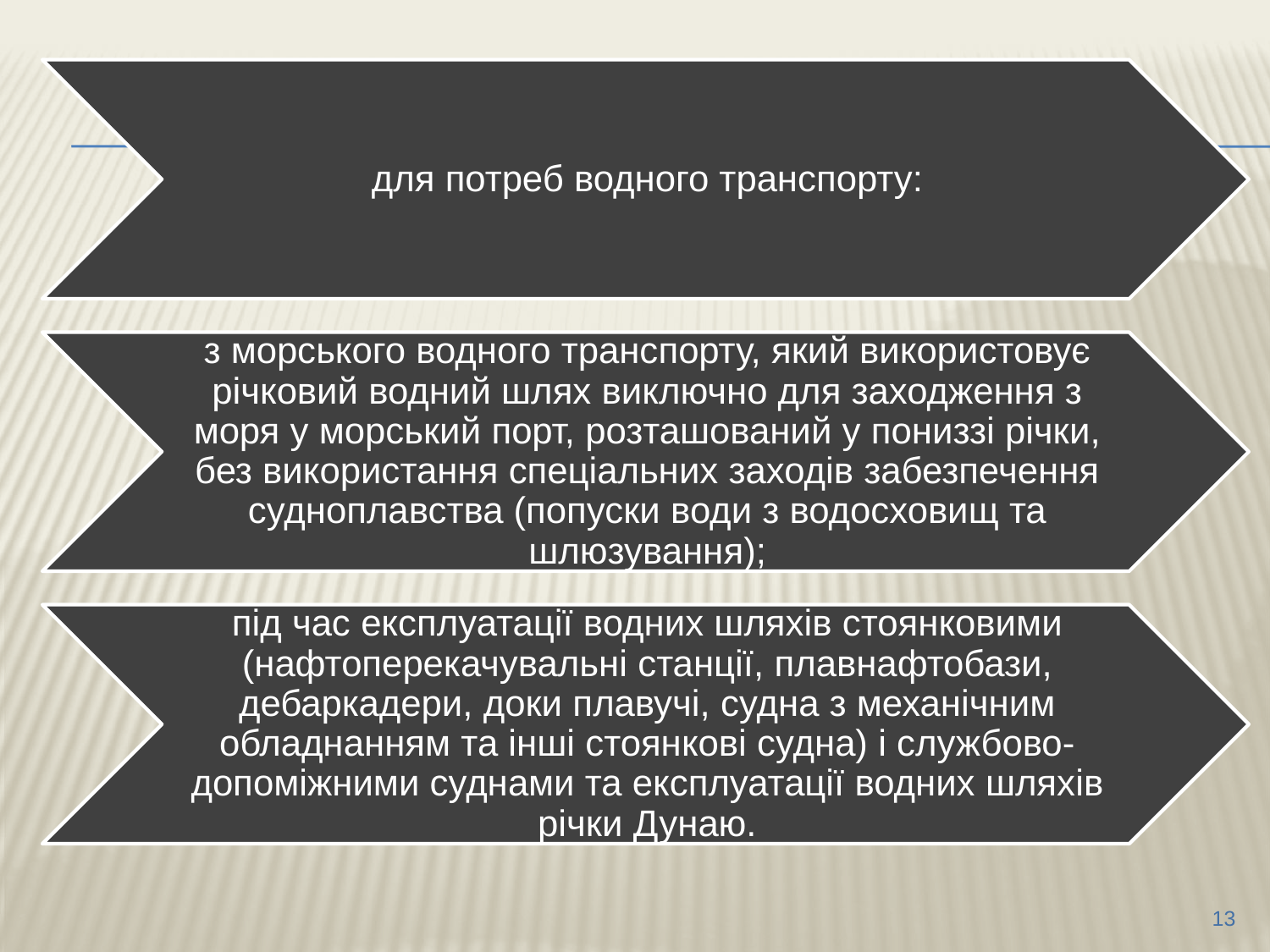

для потреб водного транспорту:
з морського водного транспорту, який використовує річковий водний шлях виключно для заходження з моря у морський порт, розташований у пониззі річки, без використання спеціальних заходів забезпечення судноплавства (попуски води з водосховищ та шлюзування);
під час експлуатації водних шляхів стоянковими (нафтоперекачувальні станції, плавнафтобази, дебаркадери, доки плавучі, судна з механічним обладнанням та інші стоянкові судна) і службово-допоміжними суднами та експлуатації водних шляхів річки Дунаю.
13